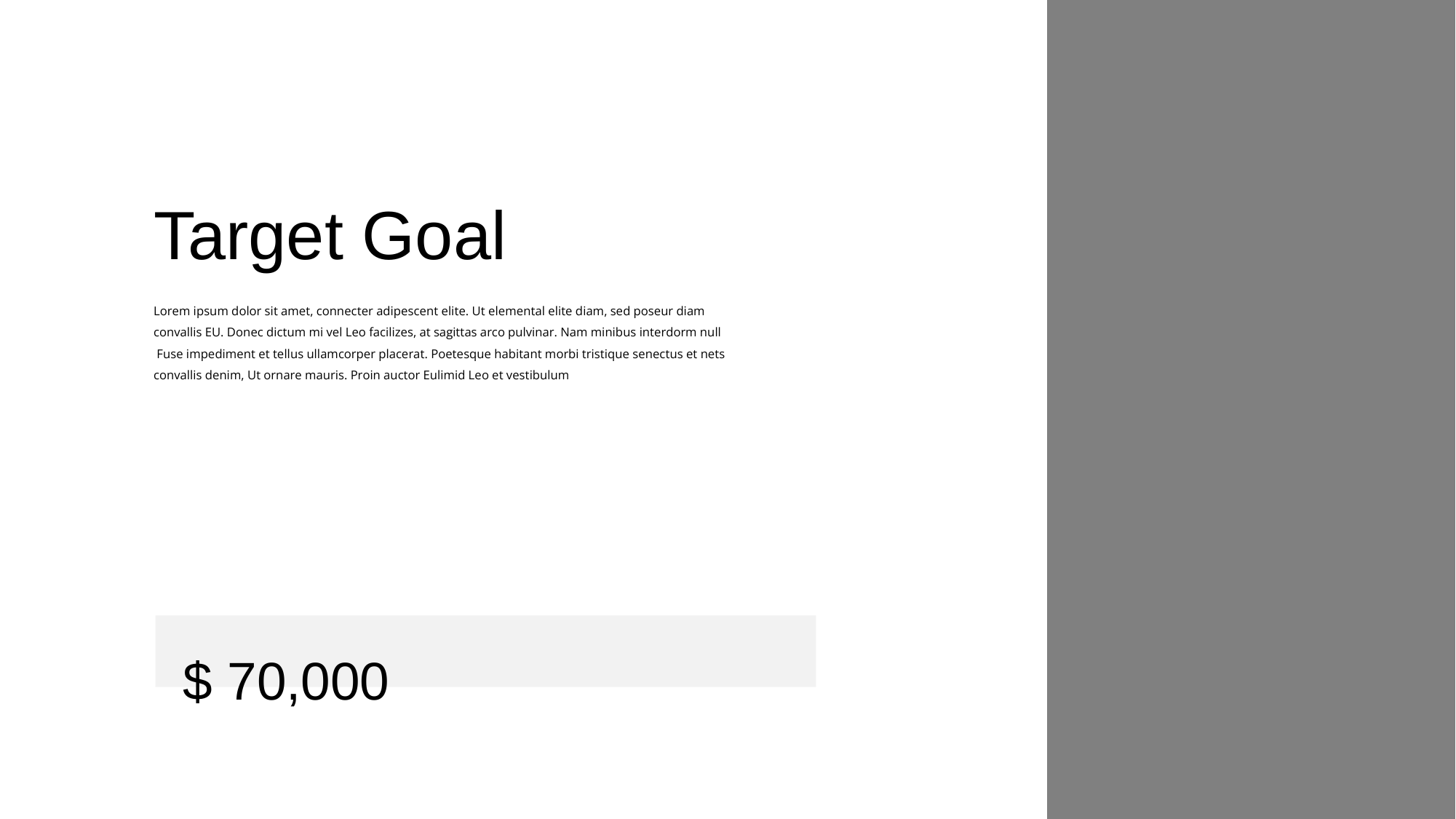

Target Goal

Lorem ipsum dolor sit amet, connecter adipescent elite. Ut elemental elite diam, sed poseur diam
convallis EU. Donec dictum mi vel Leo facilizes, at sagittas arco pulvinar. Nam minibus interdorm null
 Fuse impediment et tellus ullamcorper placerat. Poetesque habitant morbi tristique senectus et nets
convallis denim, Ut ornare mauris. Proin auctor Eulimid Leo et vestibulum
$ 70,000